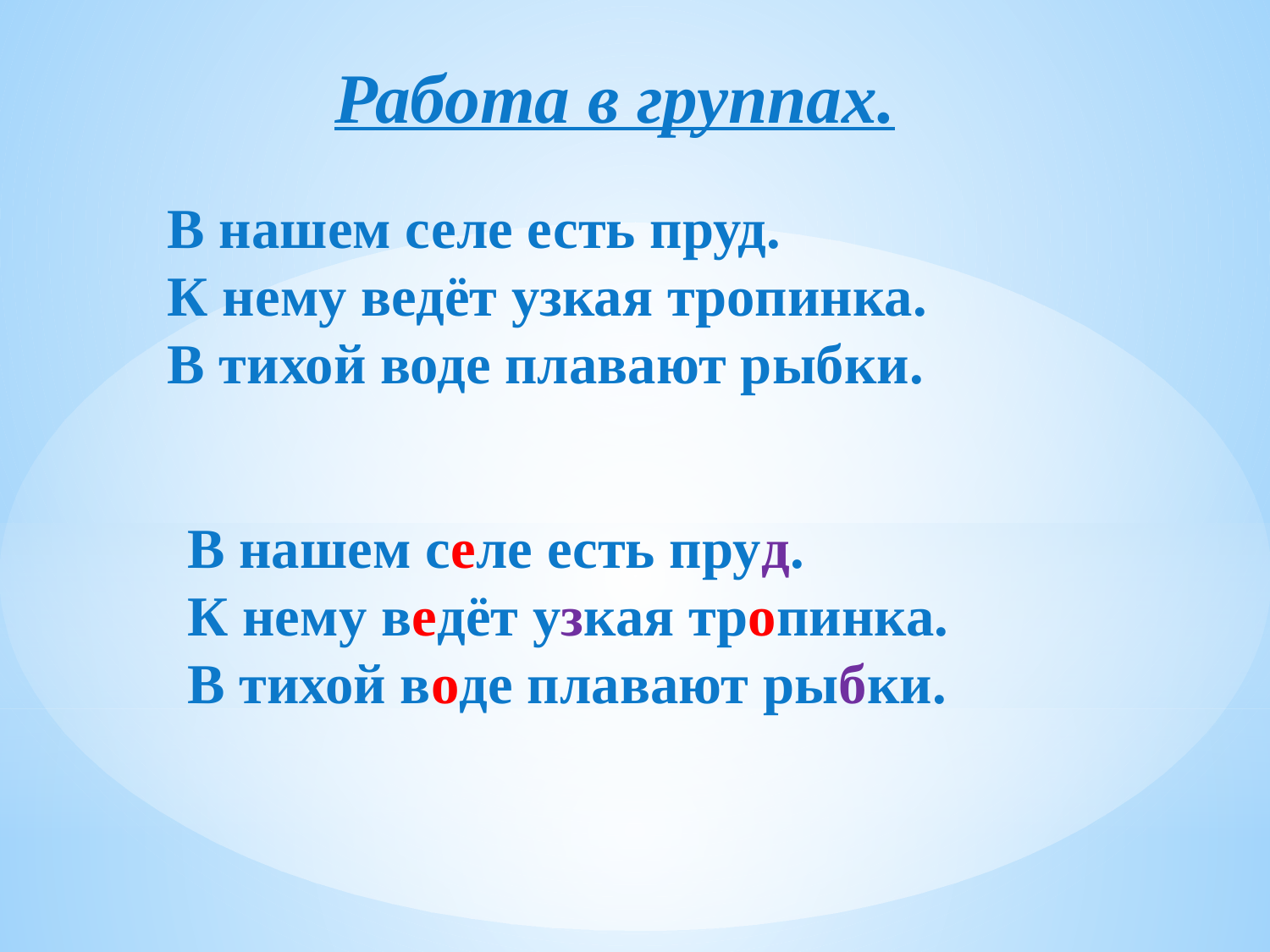

Работа в группах.
В нашем селе есть пруд.
К нему ведёт узкая тропинка.
В тихой воде плавают рыбки.
В нашем селе есть пруд.
К нему ведёт узкая тропинка.
В тихой воде плавают рыбки.